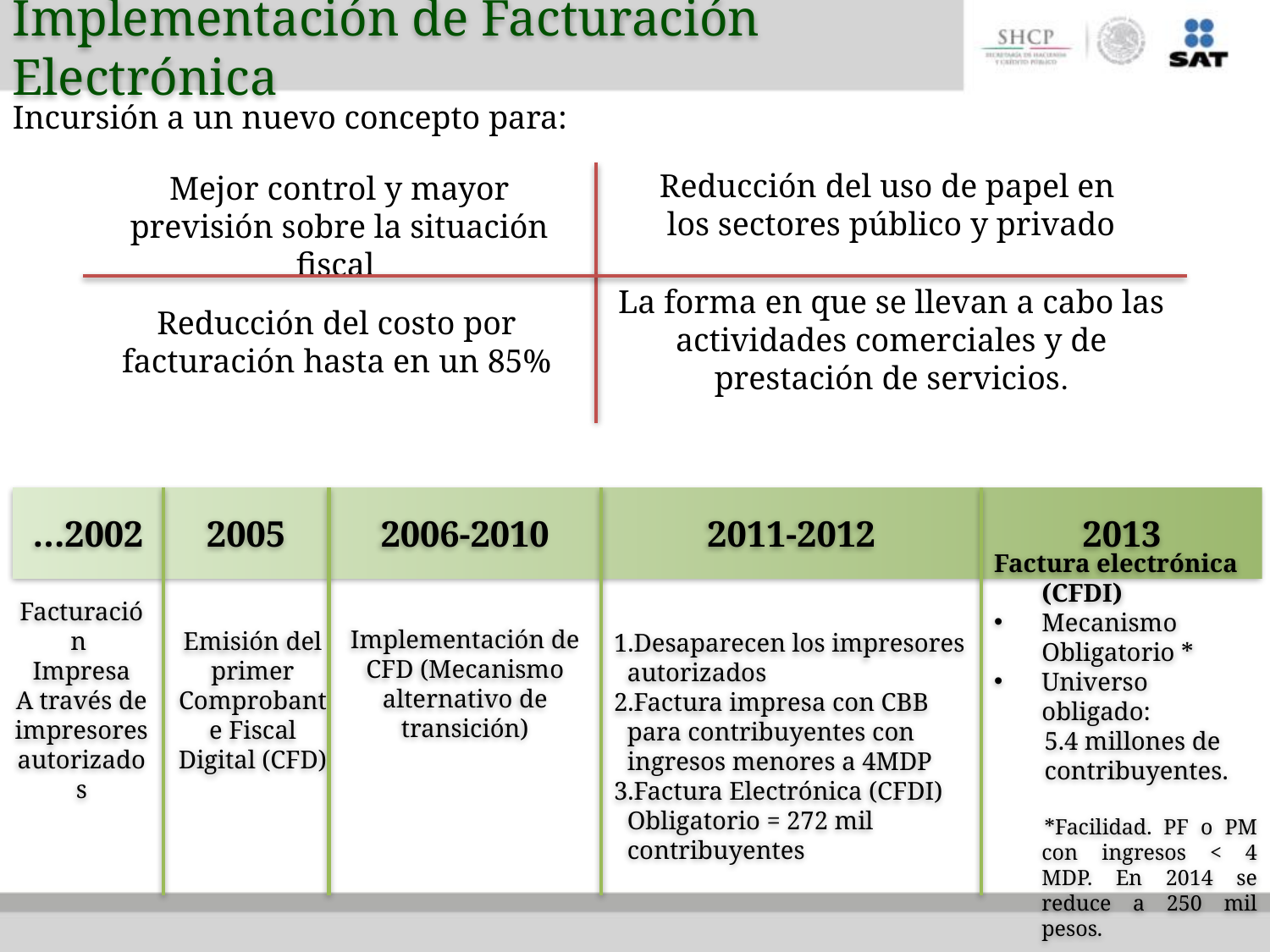

Implementación de Facturación Electrónica
Incursión a un nuevo concepto para:
Reducción del uso de papel en
los sectores público y privado
Mejor control y mayor previsión sobre la situación fiscal
La forma en que se llevan a cabo las actividades comerciales y de prestación de servicios.
Reducción del costo por facturación hasta en un 85%

…2002
2005
2006-2010
2011-2012
2013
Facturación
Impresa
A través de impresores autorizados
Emisión del primer Comprobante Fiscal Digital (CFD)
Implementación de CFD (Mecanismo alternativo de transición)

Desaparecen los impresores autorizados
Factura impresa con CBB para contribuyentes con ingresos menores a 4MDP
Factura Electrónica (CFDI) Obligatorio = 272 mil contribuyentes

Factura electrónica (CFDI)
Mecanismo Obligatorio *
Universo obligado:
5.4 millones de
contribuyentes.

*Facilidad. PF o PM con ingresos < 4 MDP. En 2014 se reduce a 250 mil pesos.